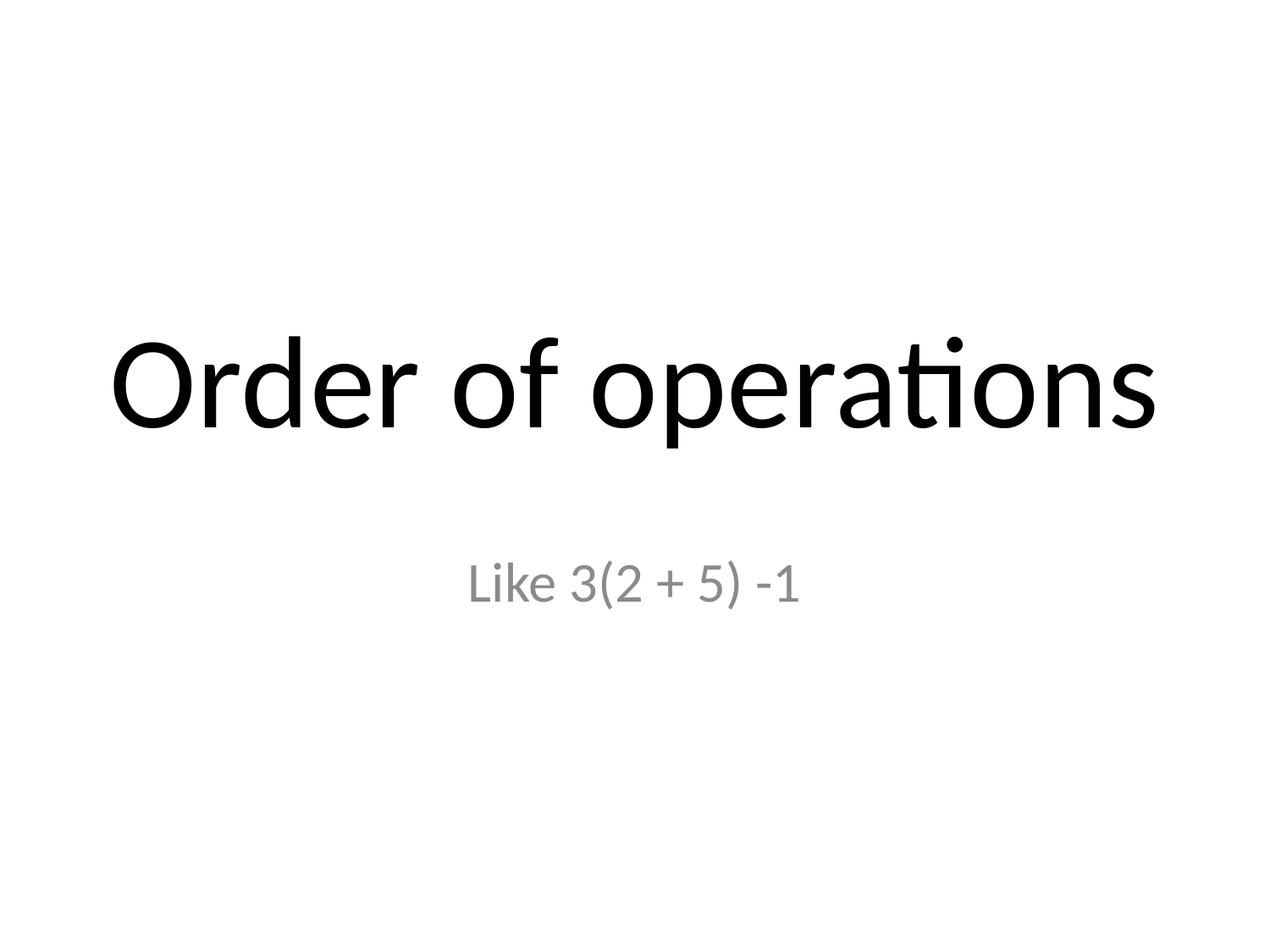

# Order of operations
Like 3(2 + 5) -1